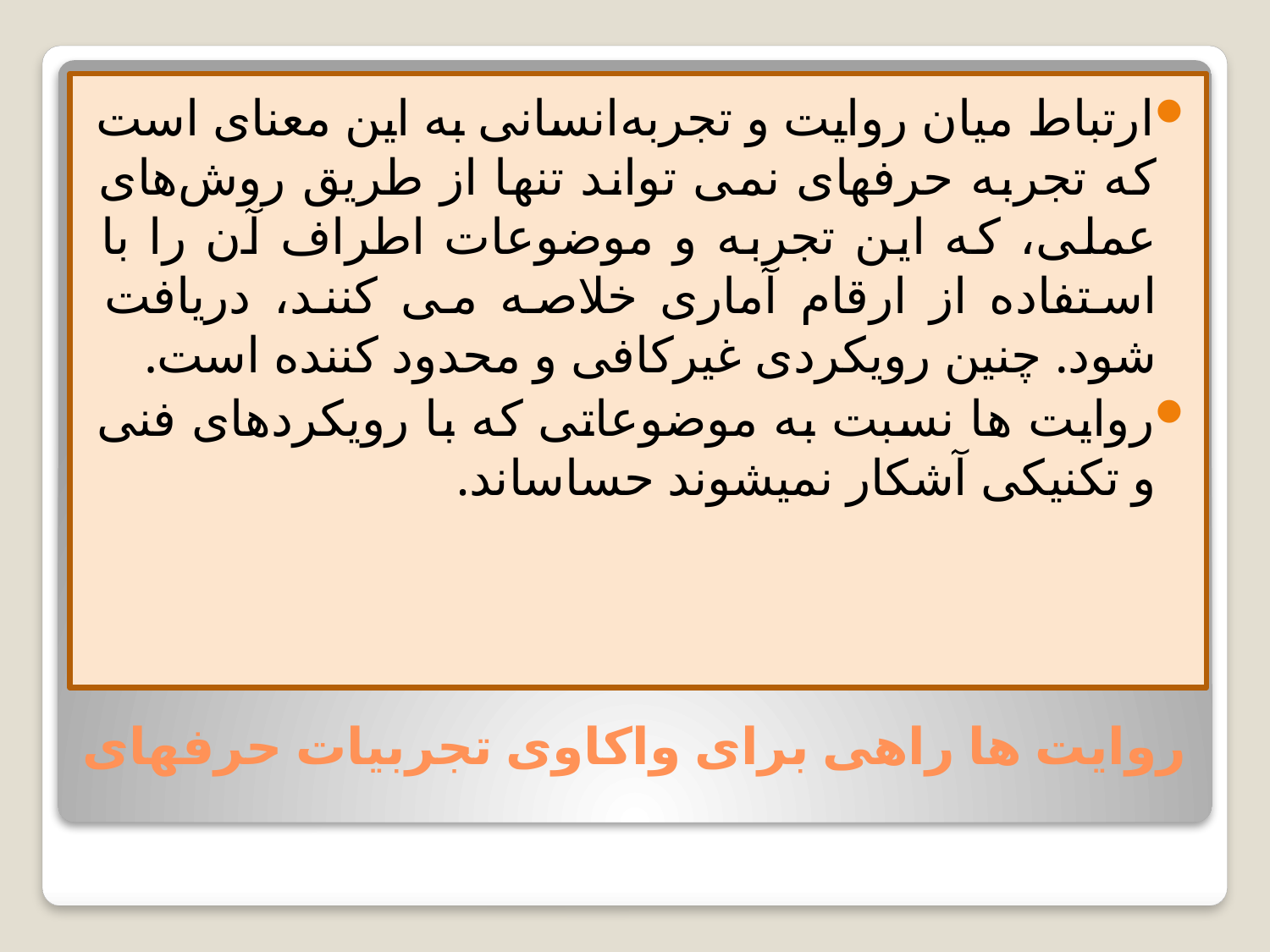

ارتباط میان روایت و تجربه‌انسانی به این معنای است که تجربه حرفه‏ای نمی تواند تنها از طریق روش‌های عملی، که این تجربه و موضوعات اطراف آن را با استفاده از ارقام آماری خلاصه می کنند، دریافت شود. چنین رویکردی غیرکافی و محدود کننده است.
روایت ها نسبت به موضوعاتی که با رویکردهای فنی و تکنیکی آشکار نمی‏شوند حساس­اند.

# روایت ها راهی برای واکاوی تجربیات حرفه‏ای